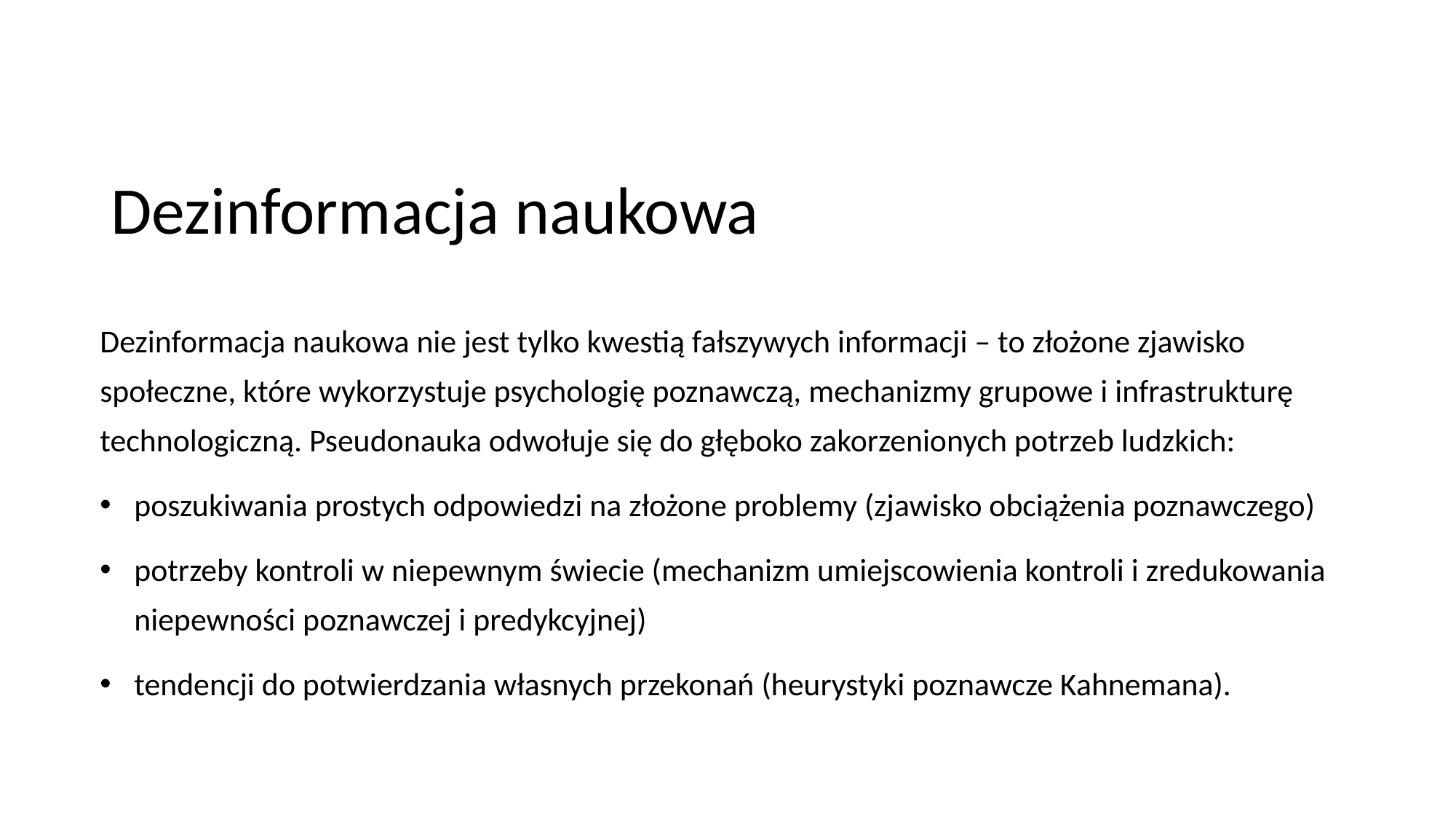

# Dezinformacja naukowa
Dezinformacja naukowa nie jest tylko kwestią fałszywych informacji – to złożone zjawisko społeczne, które wykorzystuje psychologię poznawczą, mechanizmy grupowe i infrastrukturę technologiczną. Pseudonauka odwołuje się do głęboko zakorzenionych potrzeb ludzkich:
poszukiwania prostych odpowiedzi na złożone problemy (zjawisko obciążenia poznawczego)
potrzeby kontroli w niepewnym świecie (mechanizm umiejscowienia kontroli i zredukowania niepewności poznawczej i predykcyjnej)
tendencji do potwierdzania własnych przekonań (heurystyki poznawcze Kahnemana).